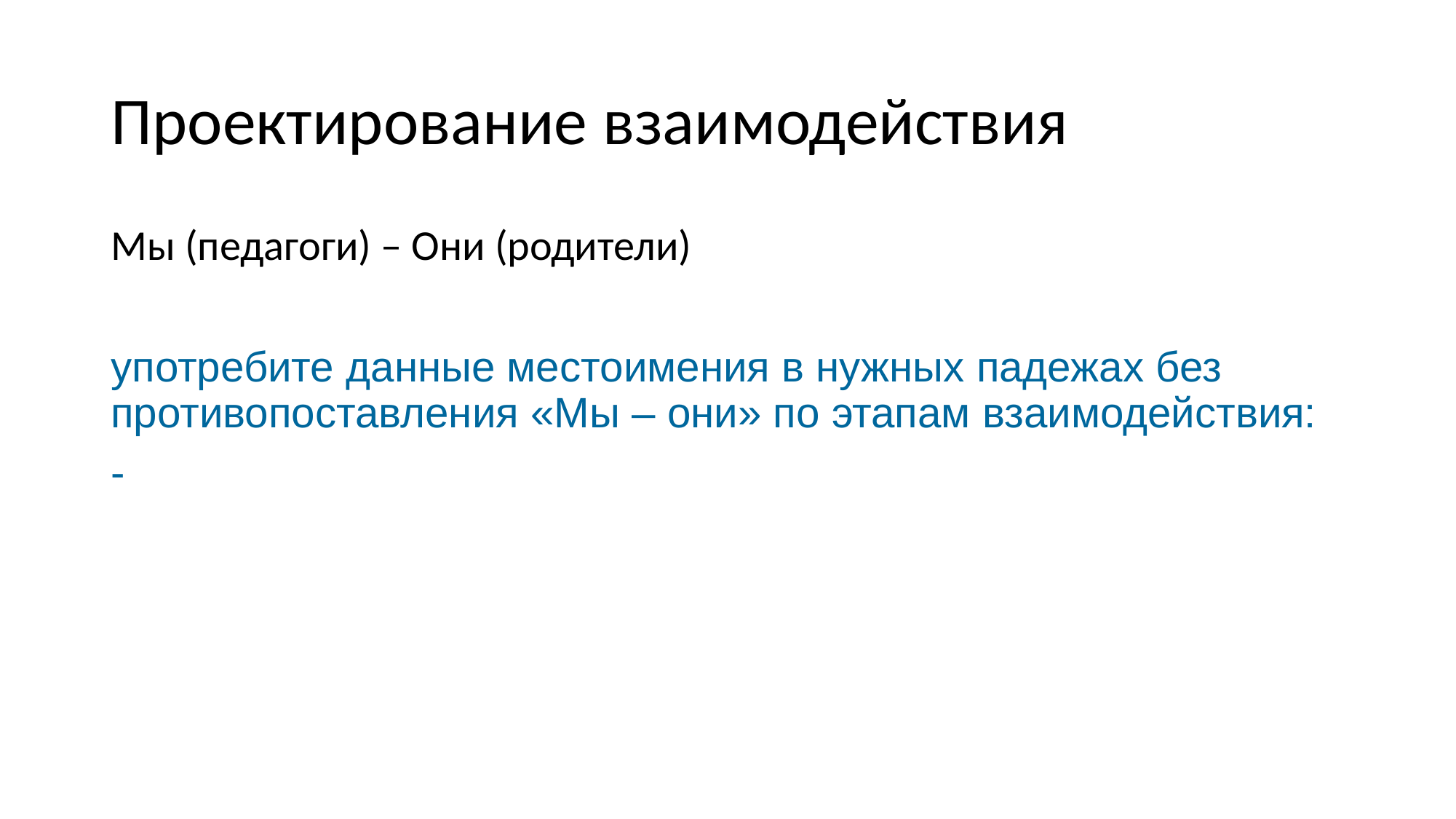

# Проектирование взаимодействия
Мы (педагоги) – Они (родители)

употребите данные местоимения в нужных падежах без противопоставления «Мы – они» по этапам взаимодействия:
Воздействие
Взаимовоздействие
Взаимодействие
Самовоздействие